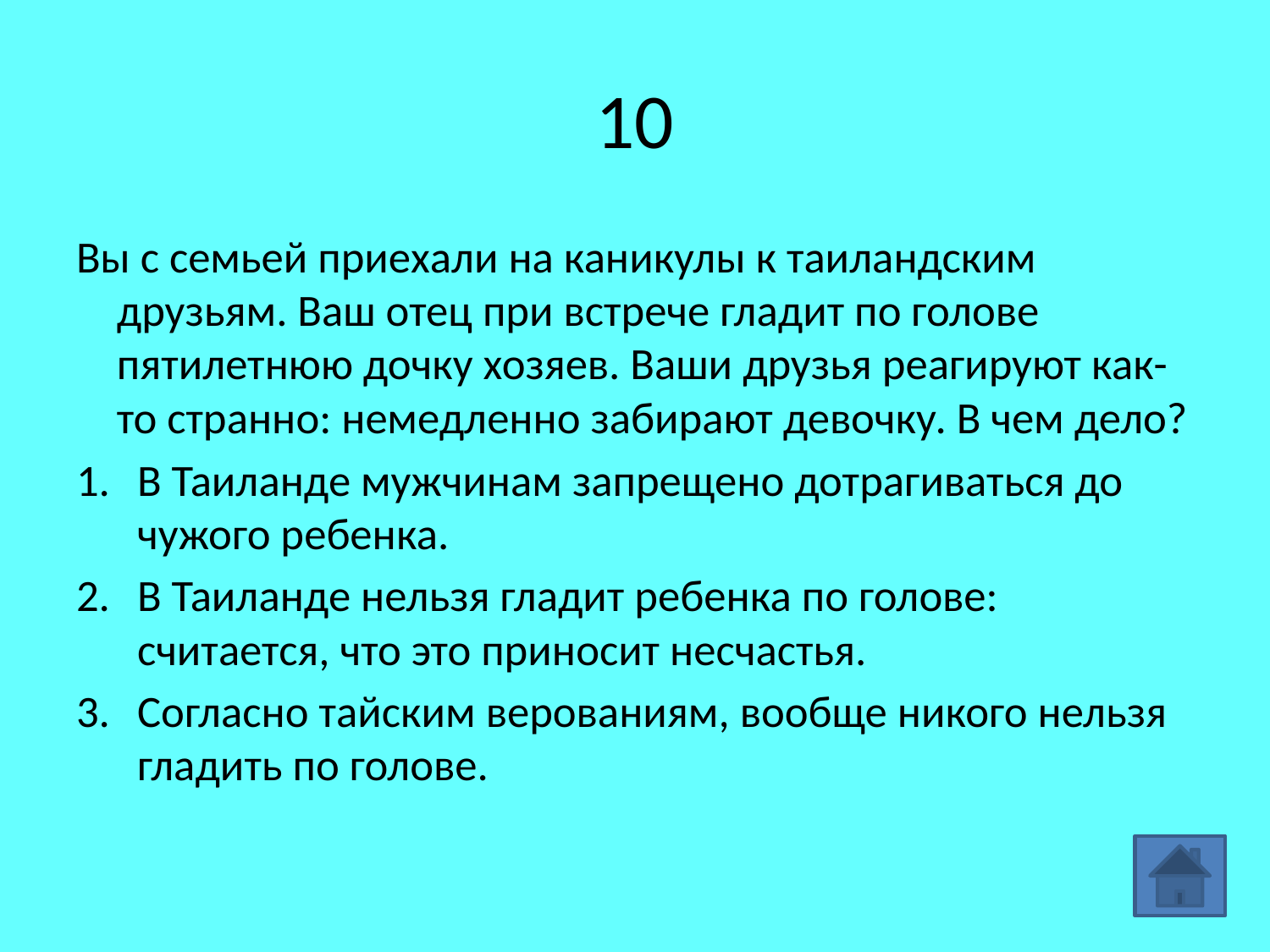

# 10
Вы с семьей приехали на каникулы к таиландским друзьям. Ваш отец при встрече гладит по голове пятилетнюю дочку хозяев. Ваши друзья реагируют как-то странно: немедленно забирают девочку. В чем дело?
В Таиланде мужчинам запрещено дотрагиваться до чужого ребенка.
В Таиланде нельзя гладит ребенка по голове: считается, что это приносит несчастья.
Согласно тайским верованиям, вообще никого нельзя гладить по голове.